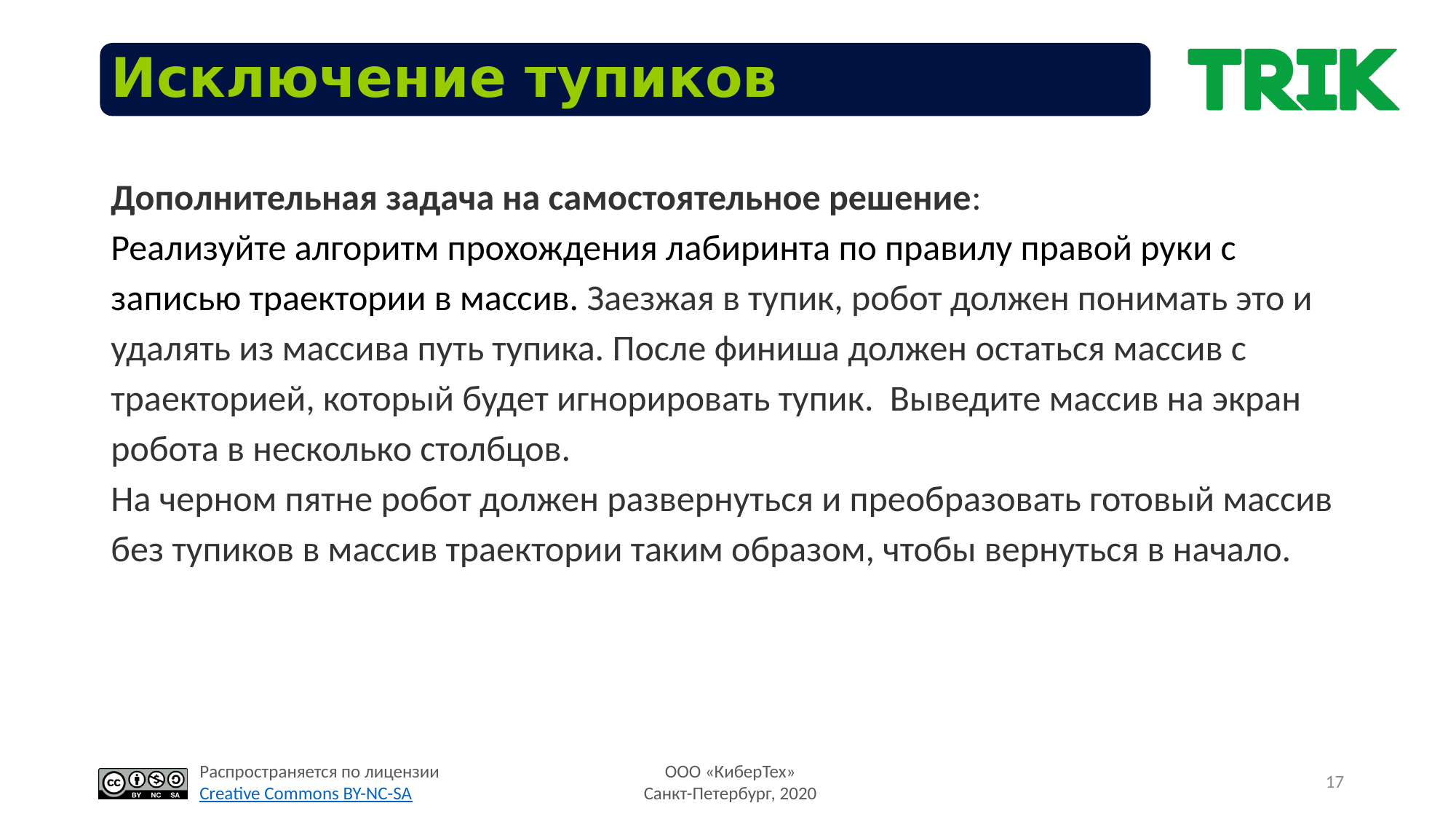

# Исключение тупиков
Дополнительная задача на самостоятельное решение:
Реализуйте алгоритм прохождения лабиринта по правилу правой руки с записью траектории в массив. Заезжая в тупик, робот должен понимать это и удалять из массива путь тупика. После финиша должен остаться массив с траекторией, который будет игнорировать тупик.  Выведите массив на экран робота в несколько столбцов.
На черном пятне робот должен развернуться и преобразовать готовый массив без тупиков в массив траектории таким образом, чтобы вернуться в начало.
17